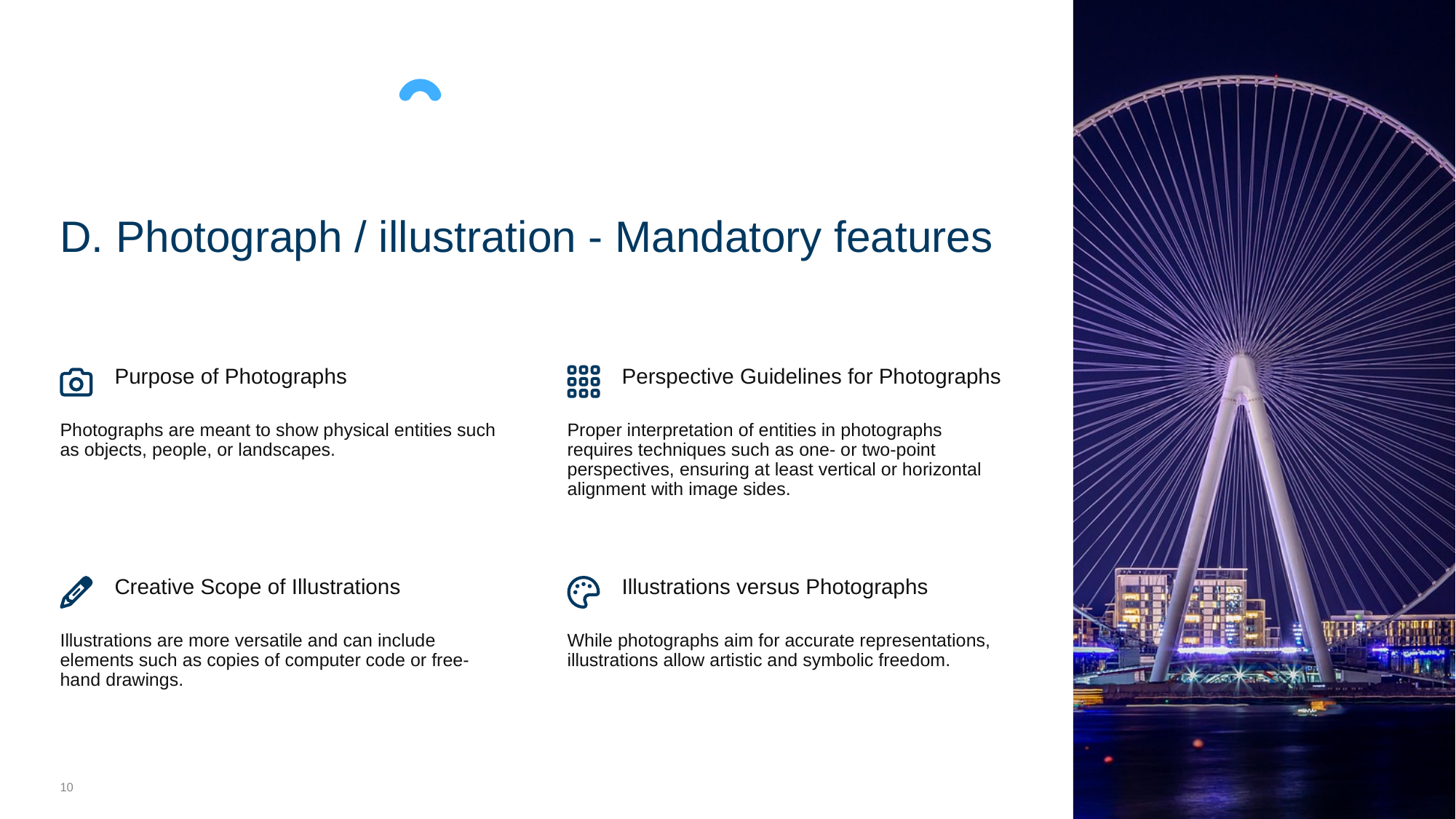

D. Photograph / illustration - Mandatory features

Purpose of Photographs
Perspective Guidelines for Photographs

Photographs are meant to show physical entities such as objects, people, or landscapes.
Proper interpretation of entities in photographs requires techniques such as one- or two-point perspectives, ensuring at least vertical or horizontal alignment with image sides.

Creative Scope of Illustrations
Illustrations versus Photographs

Illustrations are more versatile and can include elements such as copies of computer code or free-hand drawings.
While photographs aim for accurate representations, illustrations allow artistic and symbolic freedom.

10